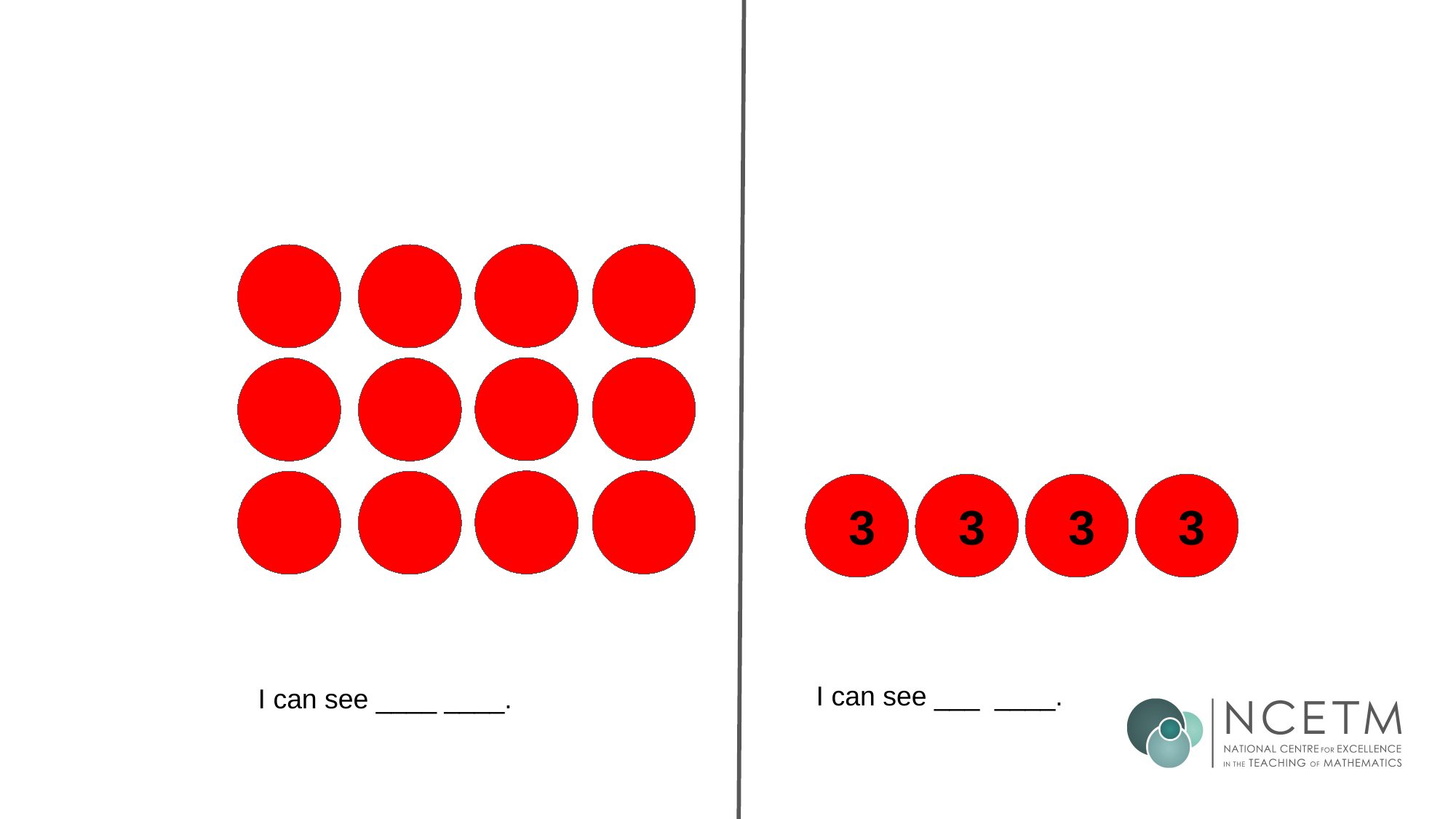

3

3

3

3
I can see ___  ____.
I can see ____ ____.